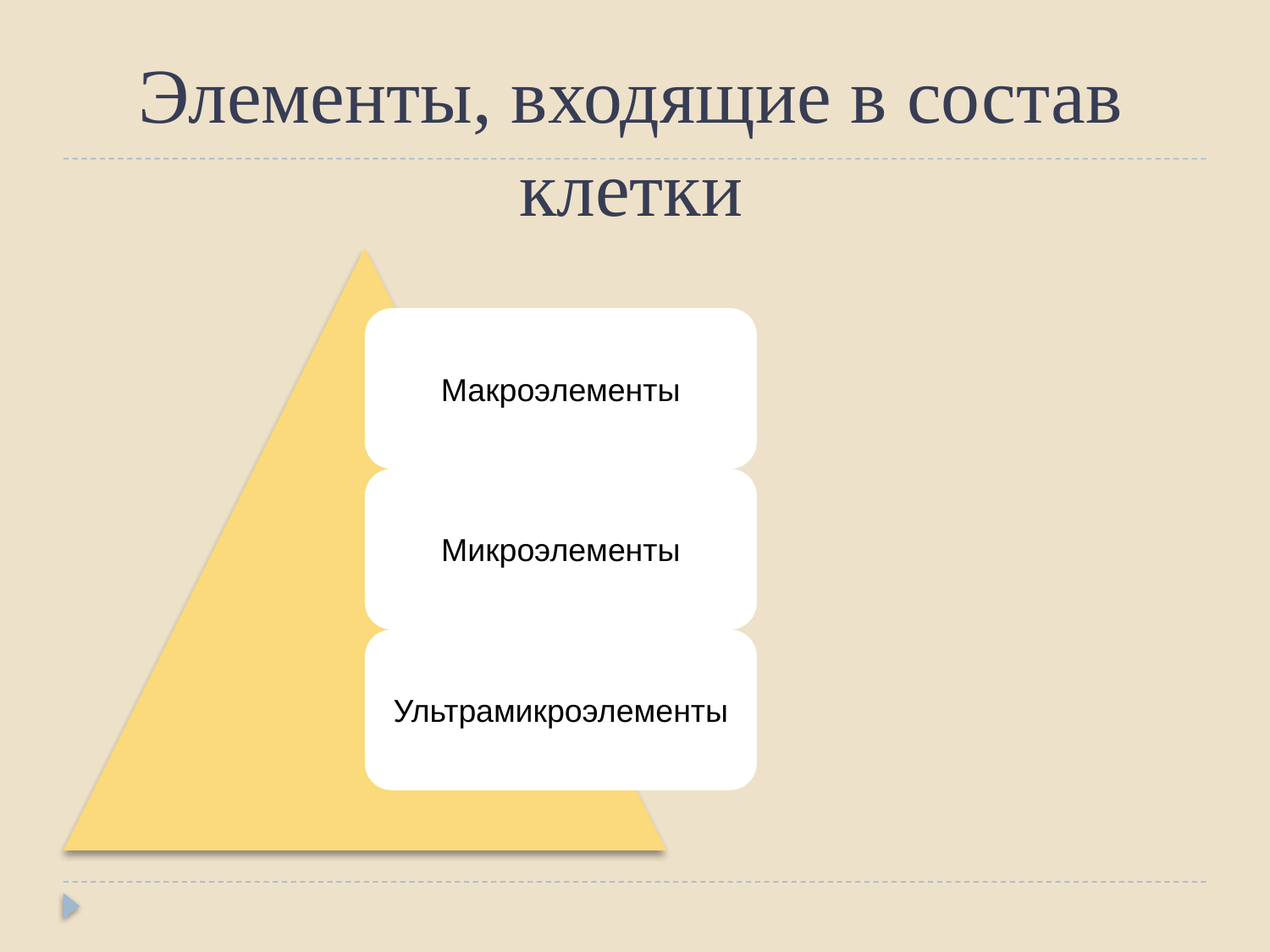

# Элементы, входящие в состав клетки
Макроэлементы
Микроэлементы
Ультрамикроэлементы